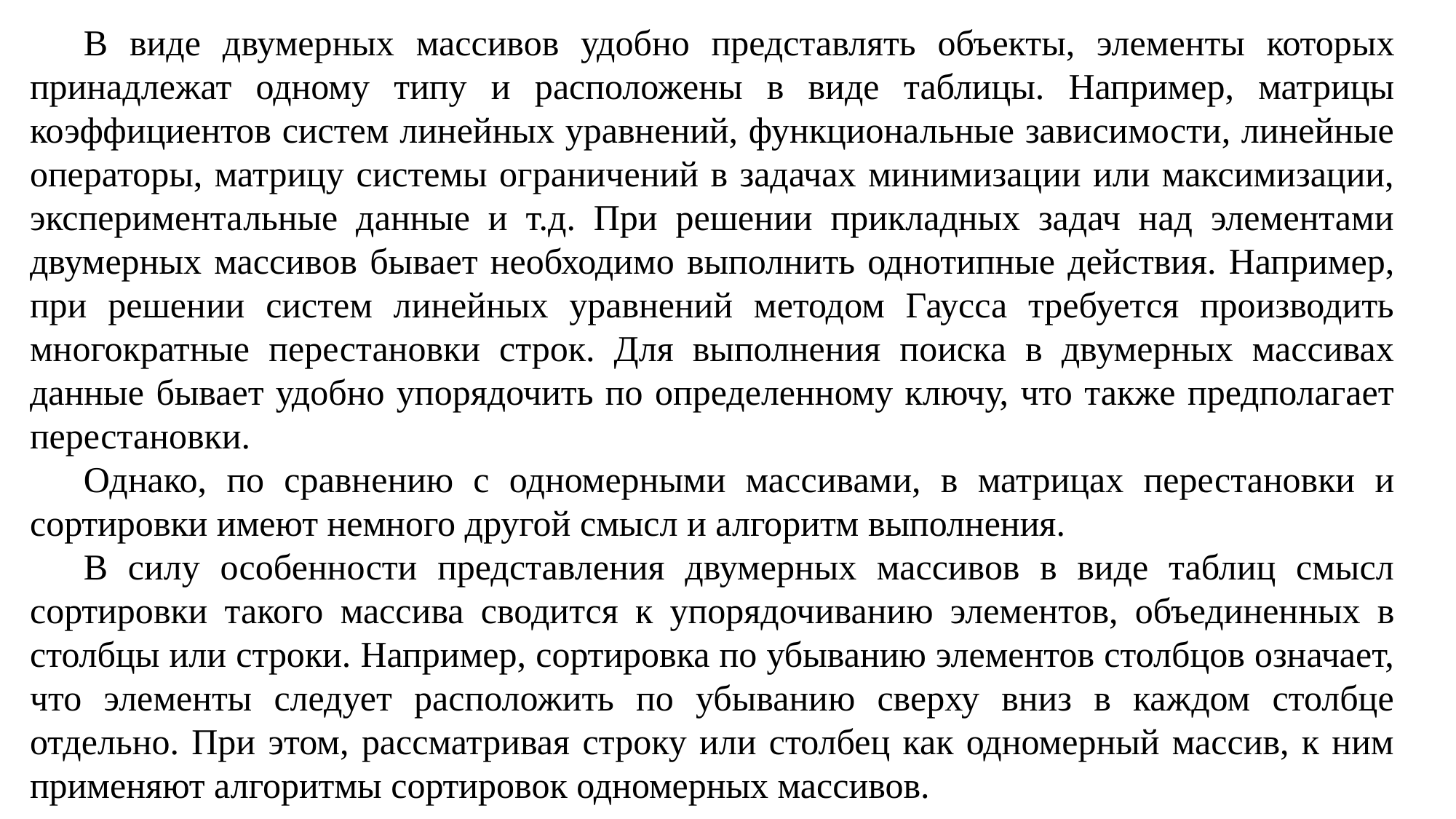

В виде двумерных массивов удобно представлять объекты, элементы которых принадлежат одному типу и расположены в виде таблицы. Например, матрицы коэффициентов систем линейных уравнений, функциональные зависимости, линейные операторы, матрицу системы ограничений в задачах минимизации или максимизации, экспериментальные данные и т.д. При решении прикладных задач над элементами двумерных массивов бывает необходимо выполнить однотипные действия. Например, при решении систем линейных уравнений методом Гаусса требуется производить многократные перестановки строк. Для выполнения поиска в двумерных массивах данные бывает удобно упорядочить по определенному ключу, что также предполагает перестановки.
Однако, по сравнению с одномерными массивами, в матрицах перестановки и сортировки имеют немного другой смысл и алгоритм выполнения.
В силу особенности представления двумерных массивов в виде таблиц смысл сортировки такого массива сводится к упорядочиванию элементов, объединенных в столбцы или строки. Например, сортировка по убыванию элементов столбцов означает, что элементы следует расположить по убыванию сверху вниз в каждом столбце отдельно. При этом, рассматривая строку или столбец как одномерный массив, к ним применяют алгоритмы сортировок одномерных массивов.